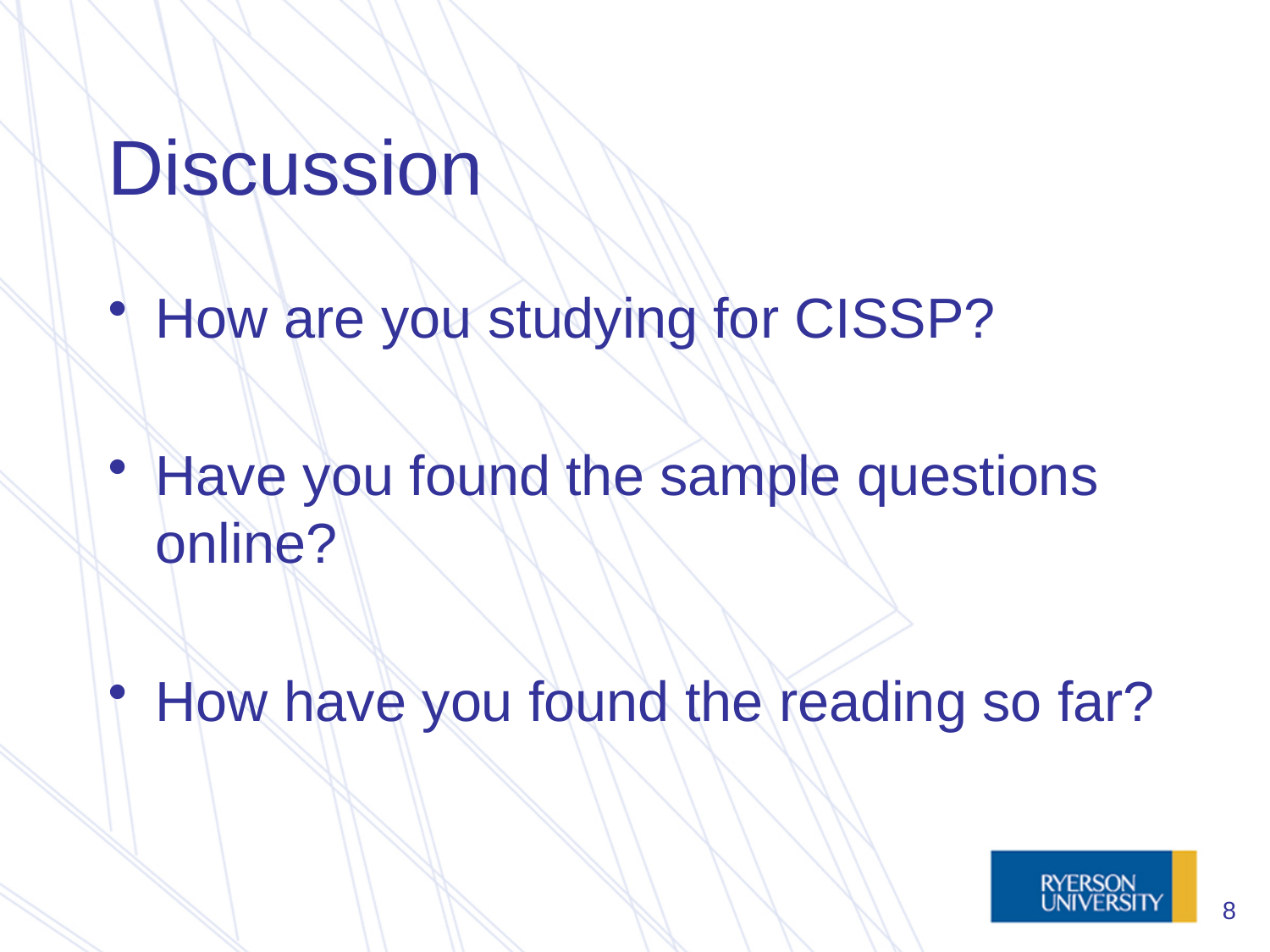

# Discussion
How are you studying for CISSP?

Have you found the sample questions online?

How have you found the reading so far?

S03 How to Study
8